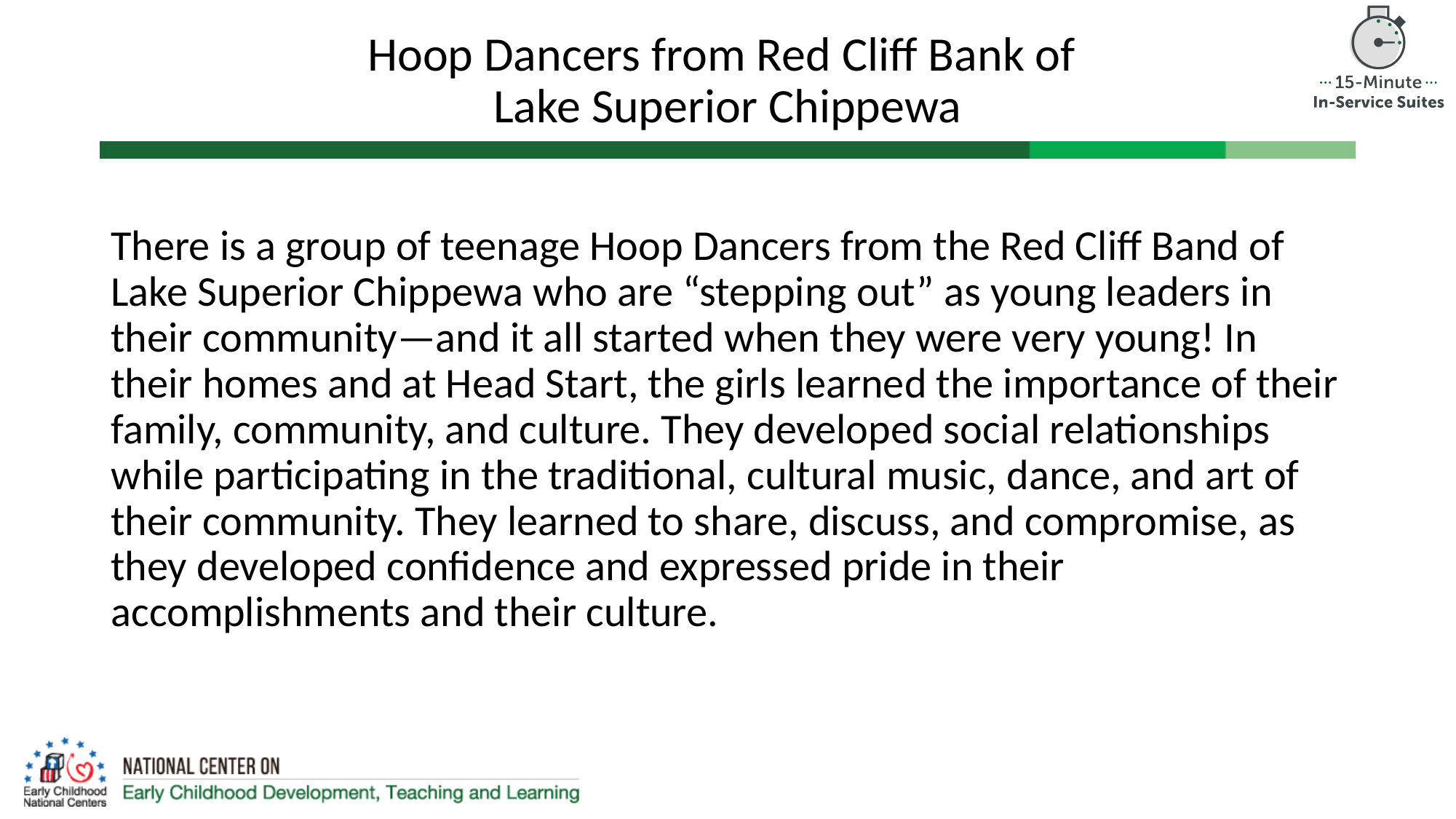

# Hoop Dancers from Red Cliff Bank of Lake Superior Chippewa
There is a group of teenage Hoop Dancers from the Red Cliff Band of Lake Superior Chippewa who are “stepping out” as young leaders in their community—and it all started when they were very young! In their homes and at Head Start, the girls learned the importance of their family, community, and culture. They developed social relationships while participating in the traditional, cultural music, dance, and art of their community. They learned to share, discuss, and compromise, as they developed confidence and expressed pride in their accomplishments and their culture.